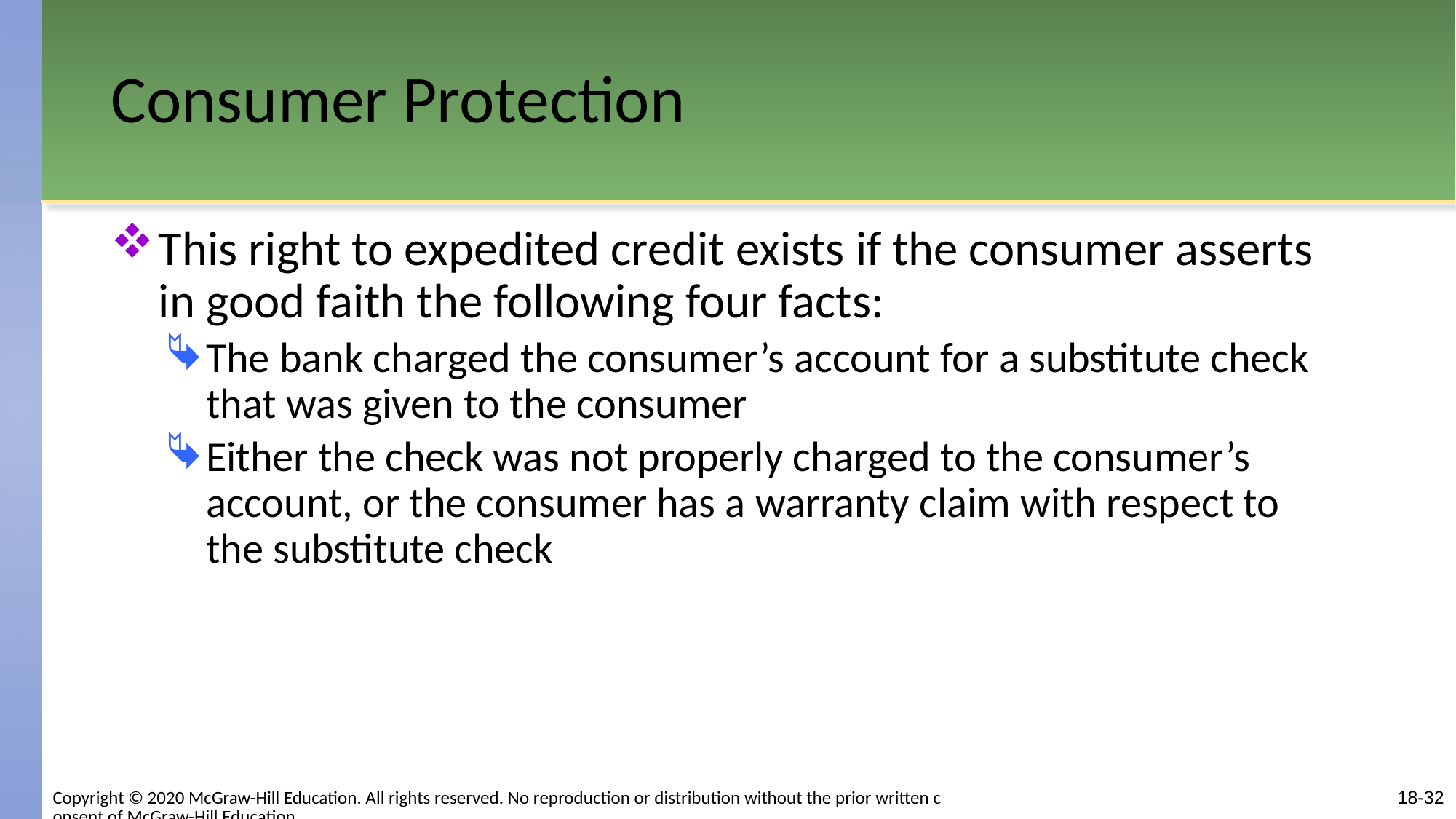

# Consumer Protection
This right to expedited credit exists if the consumer asserts in good faith the following four facts:
The bank charged the consumer’s account for a substitute check that was given to the consumer
Either the check was not properly charged to the consumer’s account, or the consumer has a warranty claim with respect to the substitute check
18-32
Copyright © 2020 McGraw-Hill Education. All rights reserved. No reproduction or distribution without the prior written consent of McGraw-Hill Education.